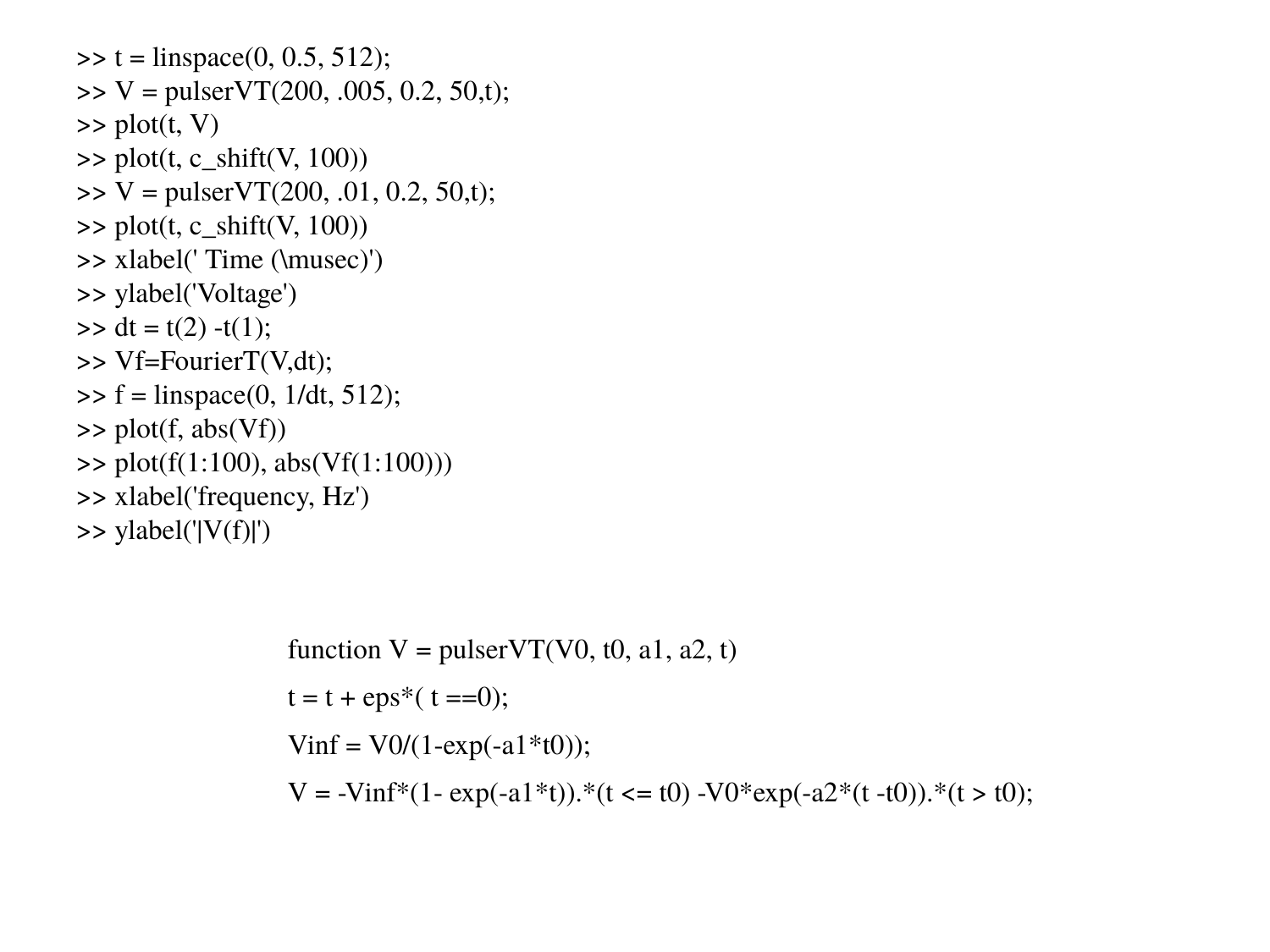

>> t = linspace(0, 0.5, 512);
>> V = pulserVT(200, .005, 0.2, 50,t);
>> plot(t, V)
>> plot(t, c_shift(V, 100))
>> V = pulserVT(200, .01, 0.2, 50,t);
>> plot(t, c_shift(V, 100))
>> xlabel(' Time (\musec)')
>> ylabel('Voltage')
>> dt = t(2) -t(1);
>> Vf=FourierT(V,dt);
>> f = linspace(0, 1/dt, 512);
>> plot(f, abs(Vf))
>> plot(f(1:100), abs(Vf(1:100)))
>> xlabel('frequency, Hz')
>> ylabel('|V(f)|')
function V = pulserVT(V0, t0, a1, a2, t)
t = t + eps*( t ==0);
Vinf = V0/(1-exp(-a1*t0));
V = -Vinf*(1- exp(-a1*t)).*(t <= t0) -V0*exp(-a2*(t -t0)).*(t > t0);